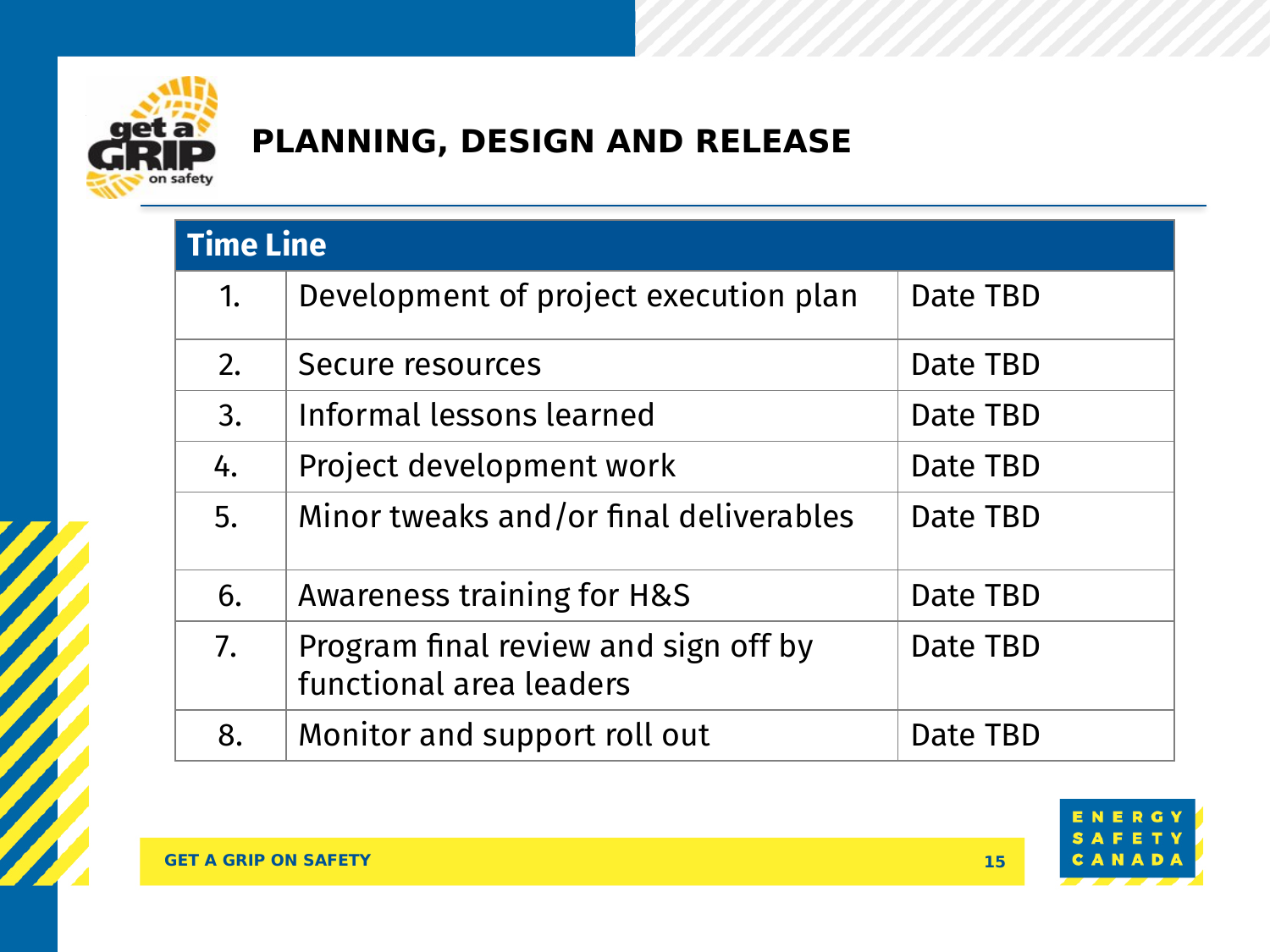

# Planning, design and release
| Time Line |  |  |
| --- | --- | --- |
| 1. | Development of project execution plan | Date TBD |
| 2. | Secure resources | Date TBD |
| 3. | Informal lessons learned | Date TBD |
| 4. | Project development work | Date TBD |
| 5. | Minor tweaks and/or final deliverables | Date TBD |
| 6. | Awareness training for H&S | Date TBD |
| 7. | Program final review and sign off by functional area leaders | Date TBD |
| 8. | Monitor and support roll out | Date TBD |
Get a Grip on Safety
15